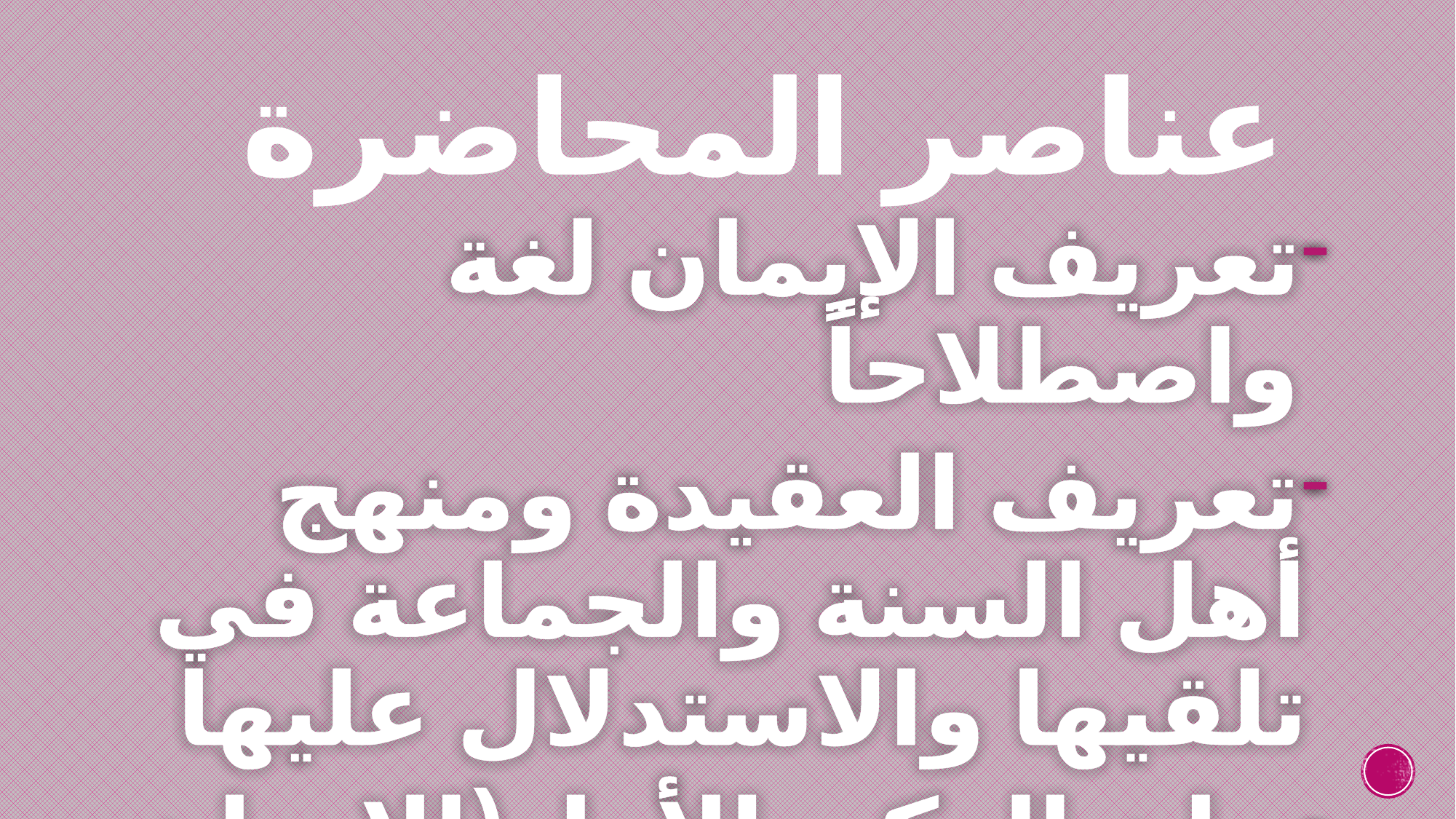

# عناصر المحاضرة
تعريف الإيمان لغة واصطلاحاً
تعريف العقيدة ومنهج أهل السنة والجماعة في تلقيها والاستدلال عليها
بيان الركن الأول(الإيمان بالله تعالى )